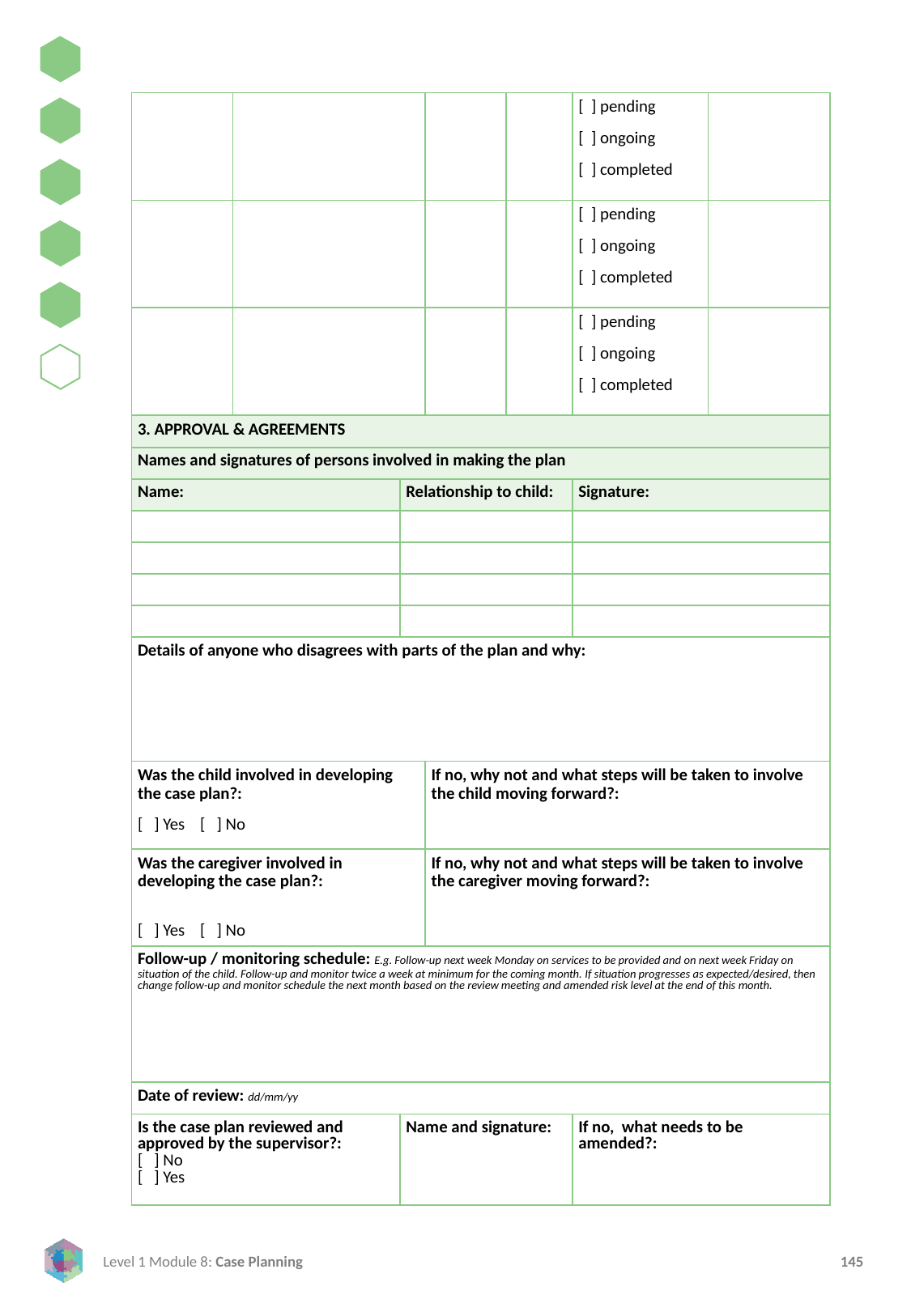

|  |  |  |  |  | [ ] pending [ ] ongoing [ ] completed |  |
| --- | --- | --- | --- | --- | --- | --- |
|  |  |  |  |  | [ ] pending [ ] ongoing [ ] completed |  |
|  |  |  |  |  | [ ] pending [ ] ongoing [ ] completed |  |
| 3. APPROVAL & AGREEMENTS |  |  |  |  |  |  |
| Names and signatures of persons involved in making the plan |  |  |  |  |  |  |
| Name: |  | Relationship to child: |  |  | Signature: |  |
|  |  |  |  |  |  |  |
|  |  |  |  |  |  |  |
|  |  |  |  |  |  |  |
|  |  |  |  |  |  |  |
| Details of anyone who disagrees with parts of the plan and why: |  |  |  |  |  |  |
| Was the child involved in developing the case plan?: [ ] Yes [ ] No |  |  | If no, why not and what steps will be taken to involve the child moving forward?: |  |  |  |
| Was the caregiver involved in developing the case plan?: [ ] Yes [ ] No |  |  | If no, why not and what steps will be taken to involve the caregiver moving forward?: |  |  |  |
| Follow-up / monitoring schedule: E.g. Follow-up next week Monday on services to be provided and on next week Friday on situation of the child. Follow-up and monitor twice a week at minimum for the coming month. If situation progresses as expected/desired, then change follow-up and monitor schedule the next month based on the review meeting and amended risk level at the end of this month. |  |  |  |  |  |  |
| Date of review: dd/mm/yy |  |  |  |  |  |  |
| Is the case plan reviewed and approved by the supervisor?: [ ] No [ ] Yes |  | Name and signature: |  |  | If no, what needs to be amended?: |  |